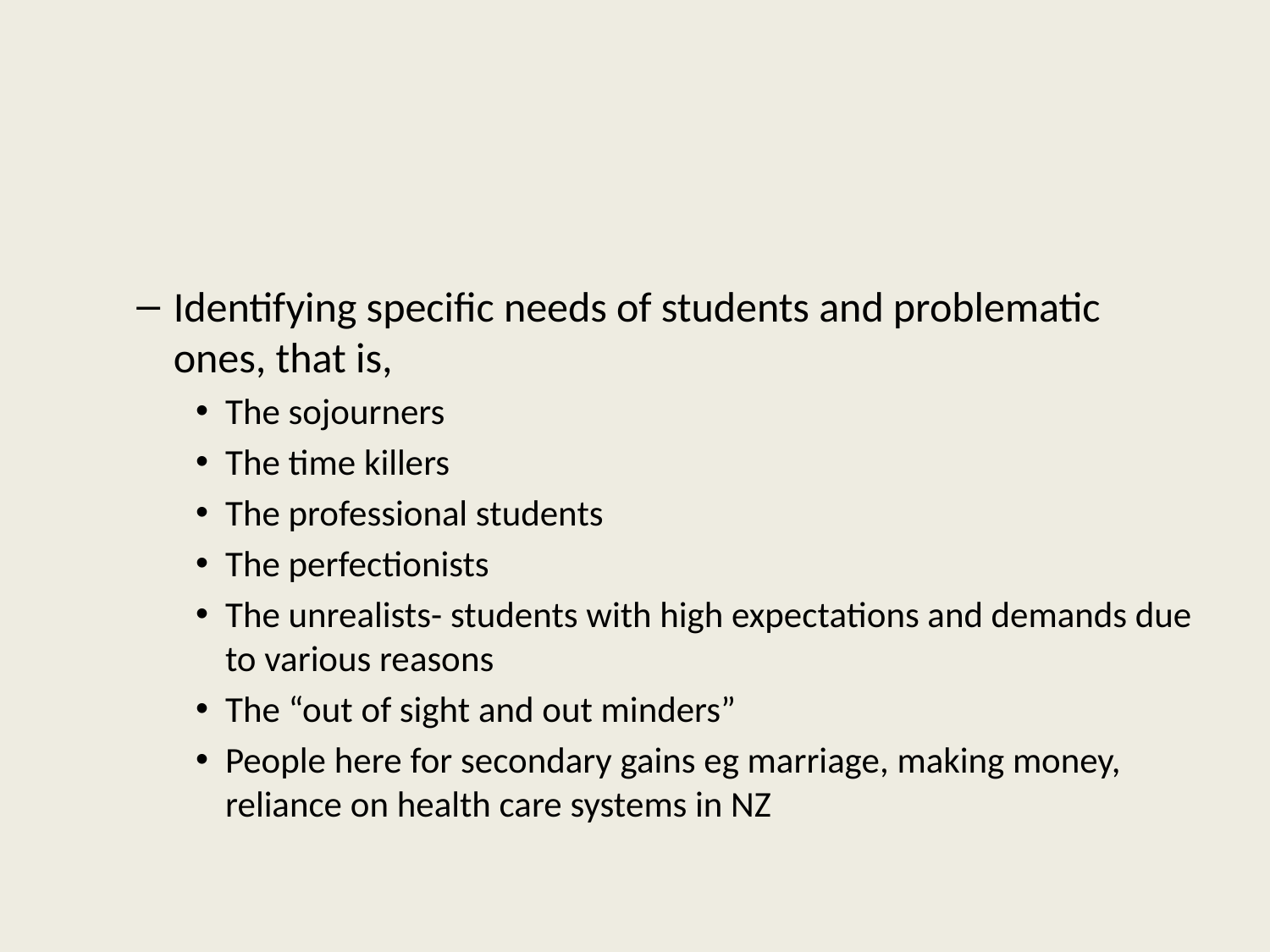

#

Identifying specific needs of students and problematic ones, that is,
The sojourners
The time killers
The professional students
The perfectionists
The unrealists- students with high expectations and demands due to various reasons
The “out of sight and out minders”
People here for secondary gains eg marriage, making money, reliance on health care systems in NZ